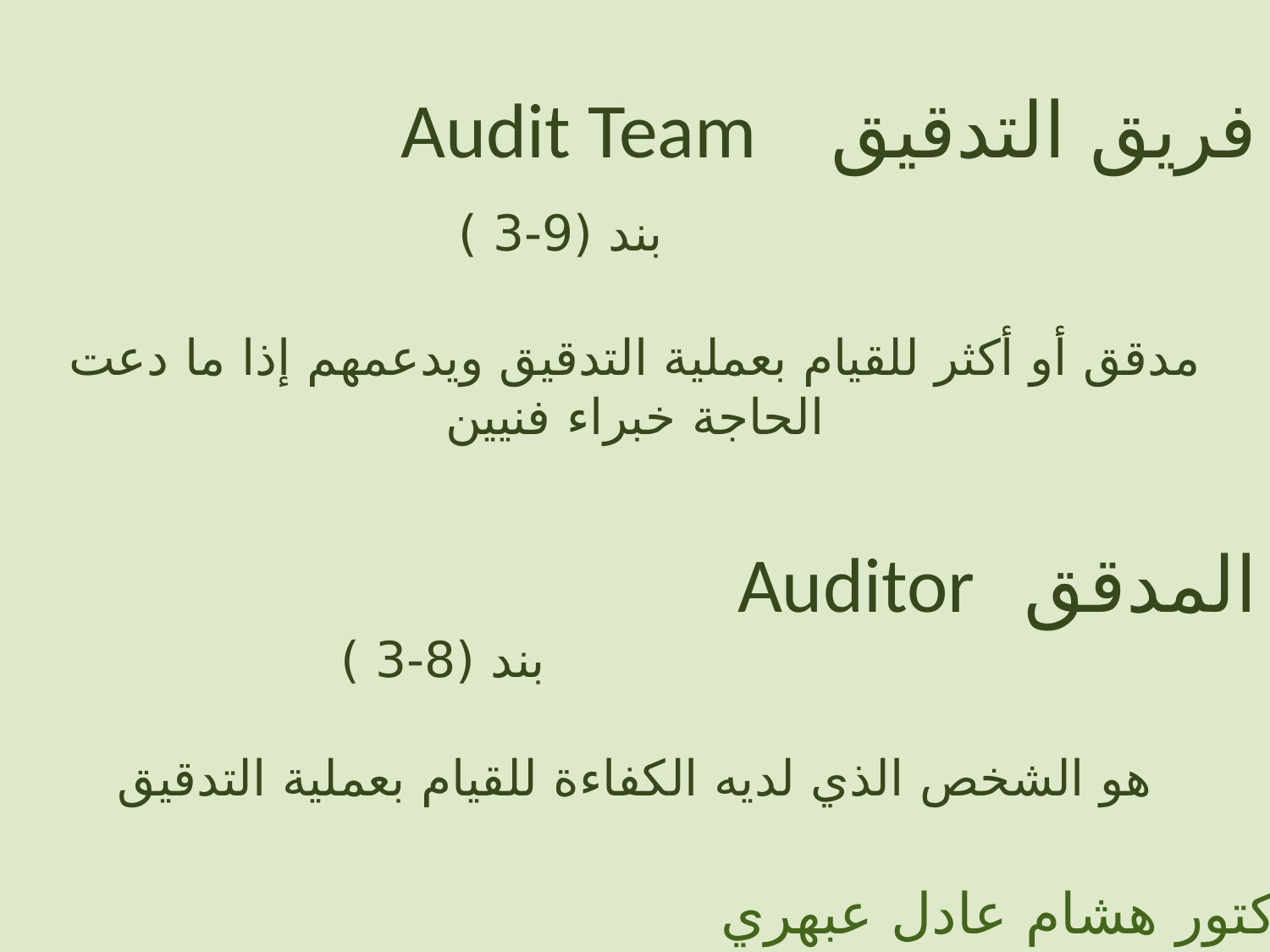

فريق التدقيق   Audit Team                                        بند (9-3 )

مدقق أو أكثر للقيام بعملية التدقيق ويدعمهم إذا ما دعت الحاجة خبراء فنيين

المدقق  Auditor                                                                                                                     بند (8-3 )

هو الشخص الذي لديه الكفاءة للقيام بعملية التدقيق

الدكتور هشام عادل عبهري